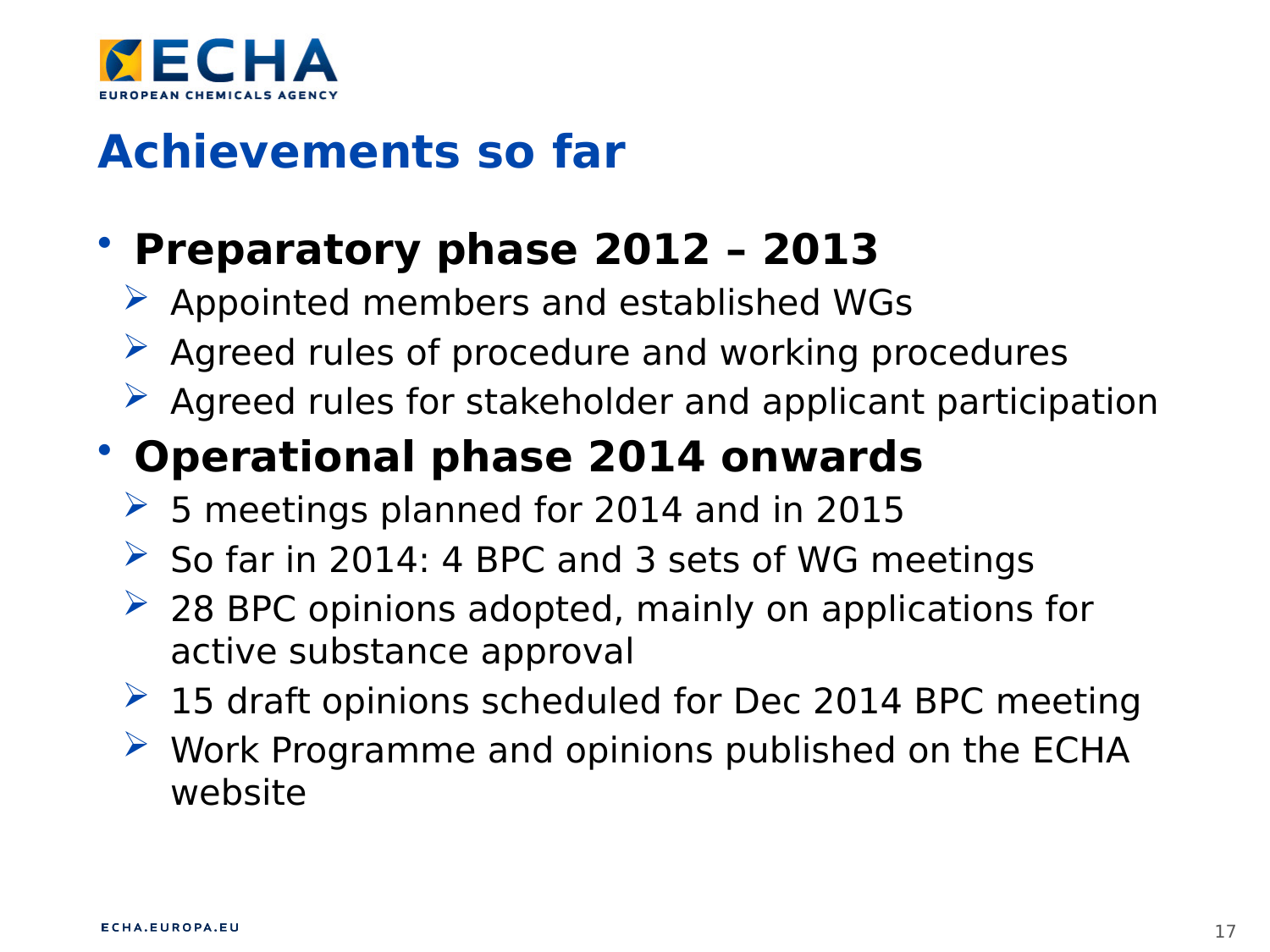

# Achievements so far
Preparatory phase 2012 – 2013
Appointed members and established WGs
Agreed rules of procedure and working procedures
Agreed rules for stakeholder and applicant participation
Operational phase 2014 onwards
5 meetings planned for 2014 and in 2015
So far in 2014: 4 BPC and 3 sets of WG meetings
28 BPC opinions adopted, mainly on applications for active substance approval
15 draft opinions scheduled for Dec 2014 BPC meeting
Work Programme and opinions published on the ECHA website

17